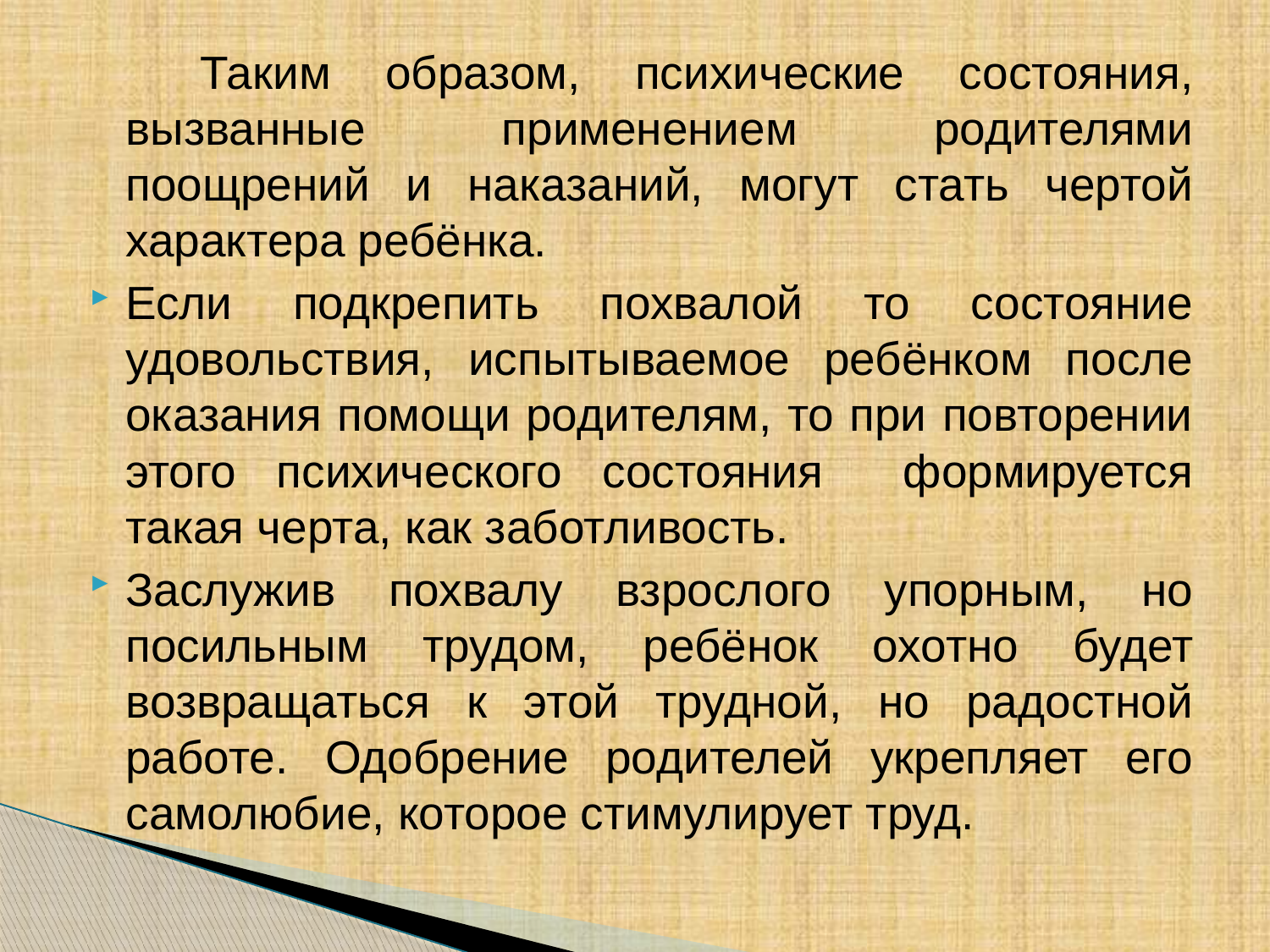

Таким образом, психические состояния, вызванные применением родителями поощрений и наказаний, могут стать чертой характера ребёнка.
Если подкрепить похвалой то состояние удовольствия, испытываемое ребёнком после оказания помощи родителям, то при повторении этого психического состояния  формируется такая черта, как заботливость.
Заслужив похвалу взрослого упорным, но посильным трудом, ребёнок охотно будет возвращаться к этой трудной, но радостной работе. Одобрение родителей укрепляет его самолюбие, которое стимулирует труд.